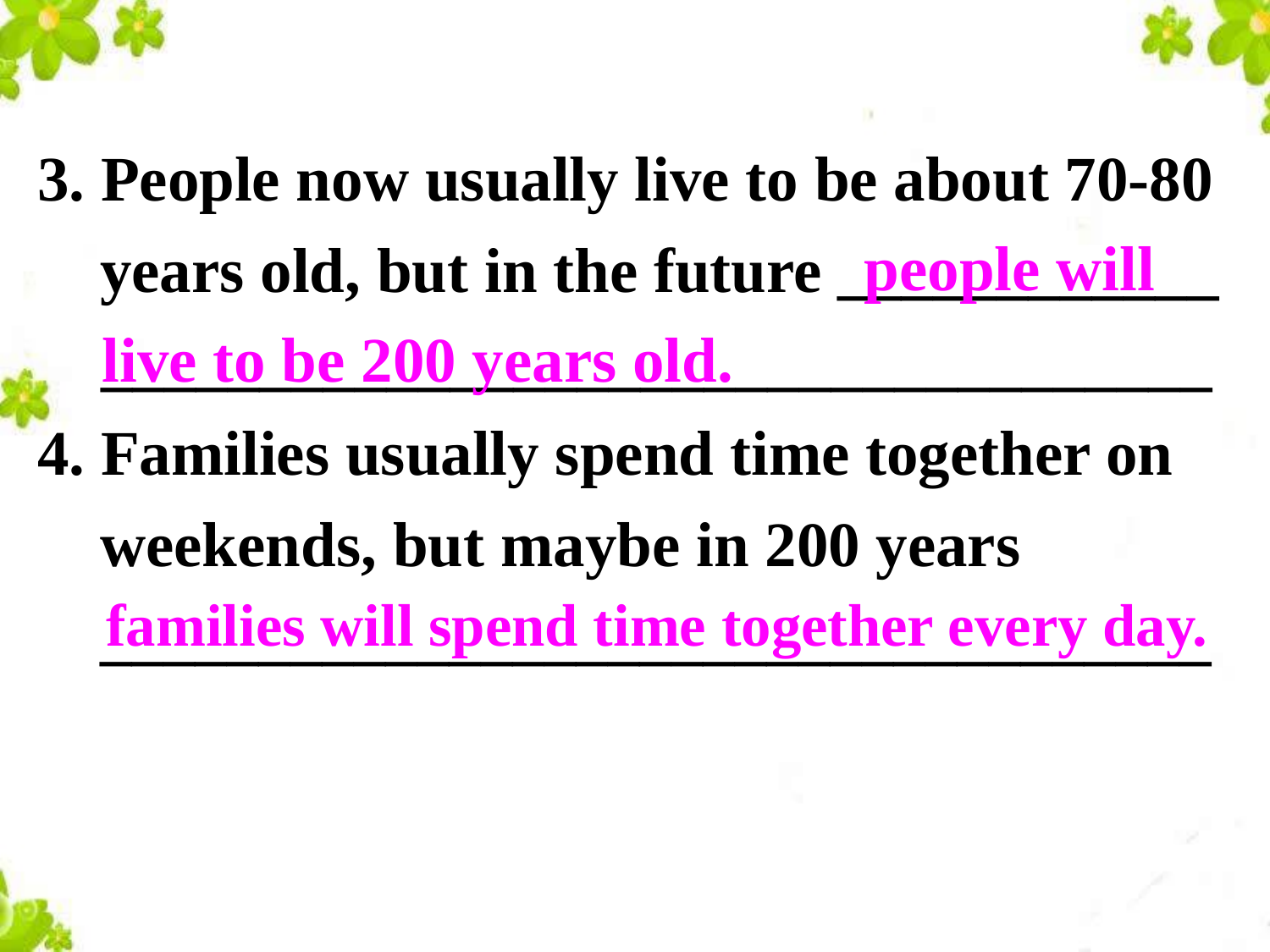

3. People now usually live to be about 70-80 years old, but in the future ____________
    ___________________________________
4. Families usually spend time together on weekends, but maybe in 200 years ___________________________________
                                                people will live to be 200 years old.
families will spend time together every day.